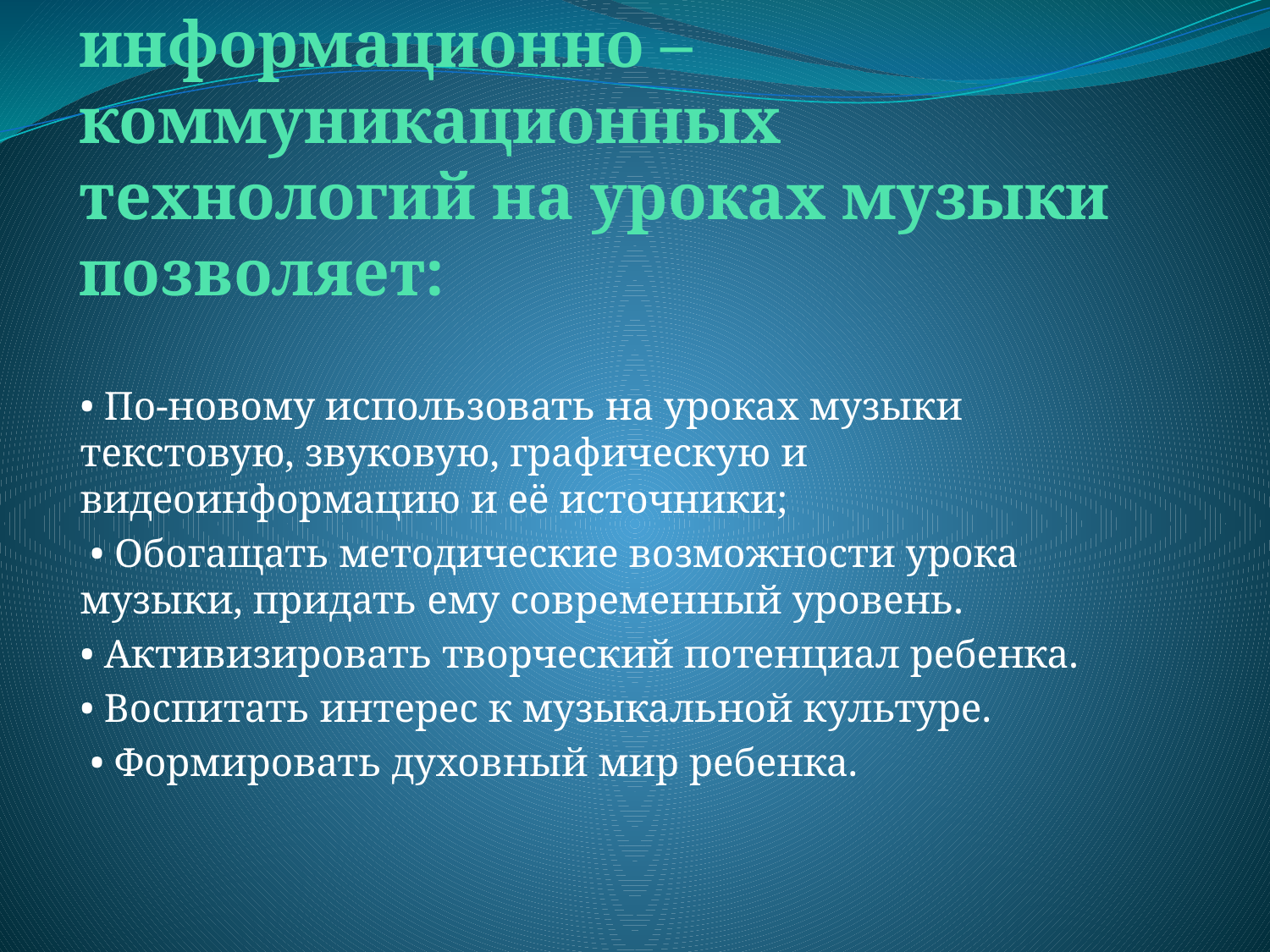

# Использование информационно – коммуникационных технологий на уроках музыки позволяет:
• По-новому использовать на уроках музыки текстовую, звуковую, графическую и видеоинформацию и её источники;
 • Обогащать методические возможности урока музыки, придать ему современный уровень.
• Активизировать творческий потенциал ребенка.
• Воспитать интерес к музыкальной культуре.
 • Формировать духовный мир ребенка.